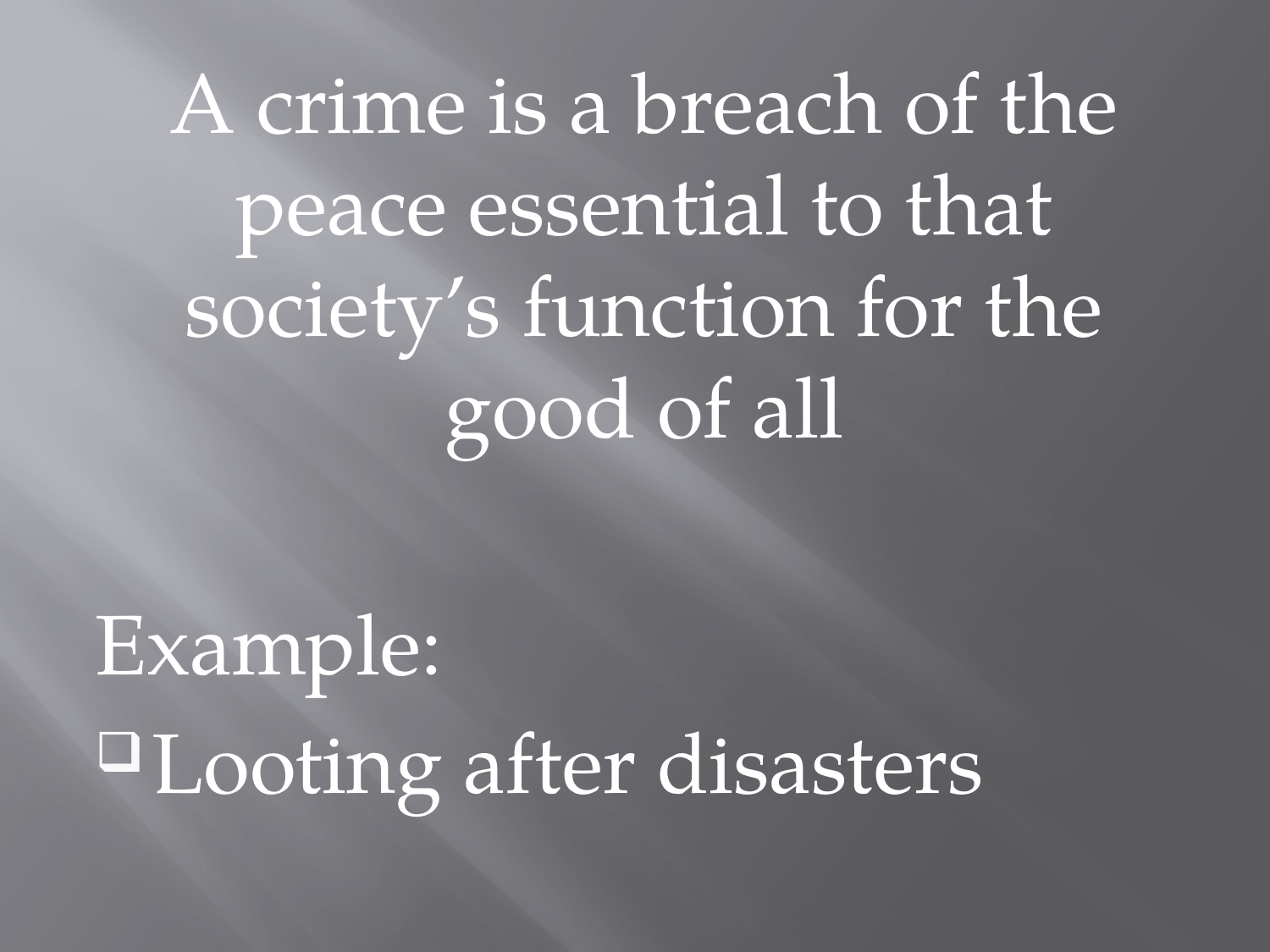

A crime is a breach of the peace essential to that society’s function for the good of all

Example:
Looting after disasters